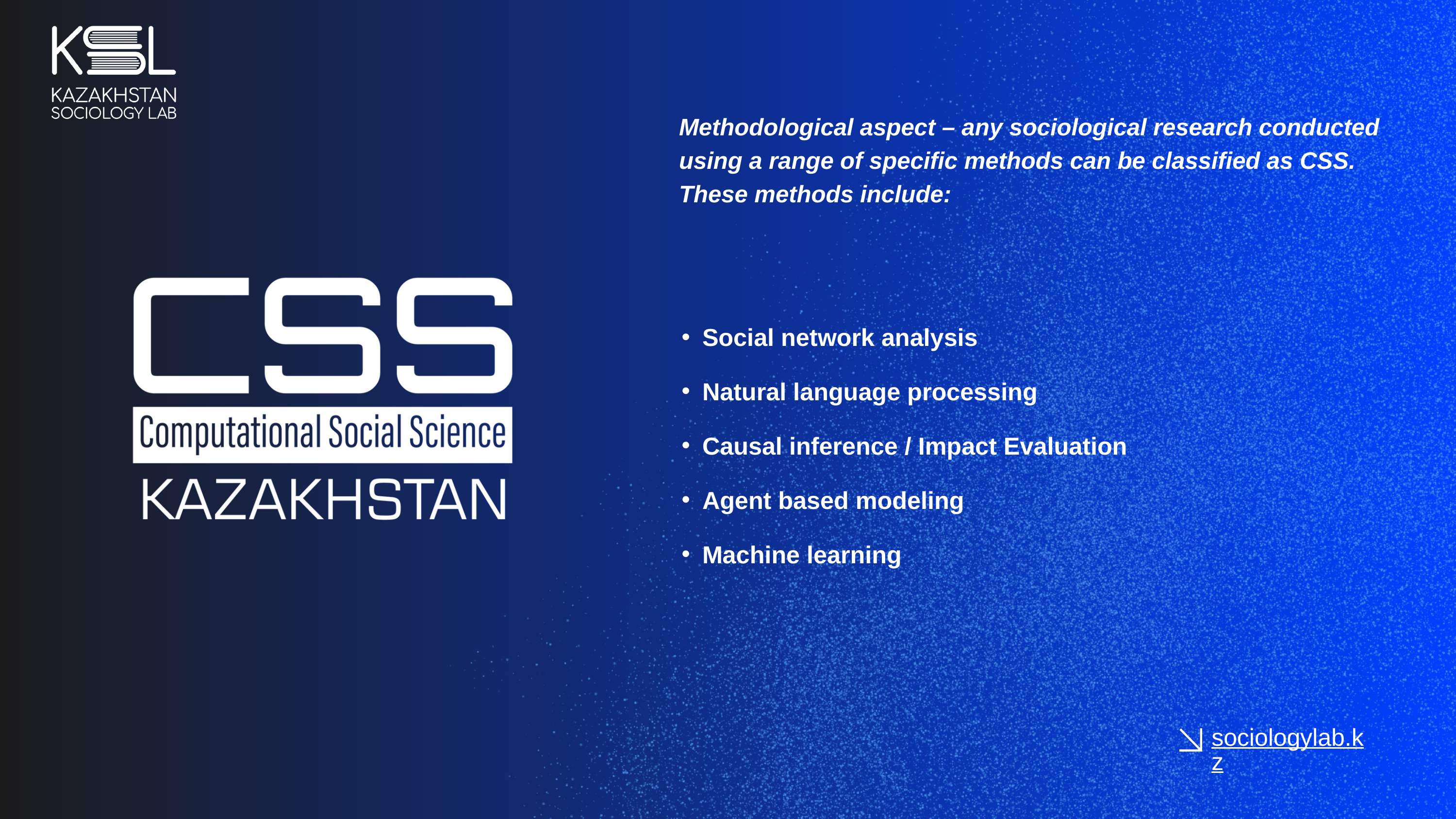

Methodological aspect – any sociological research conducted using a range of specific methods can be classified as CSS. These methods include:

Social network analysis
Natural language processing
Causal inference / Impact Evaluation
Agent based modeling
Machine learning
sociologylab.kz